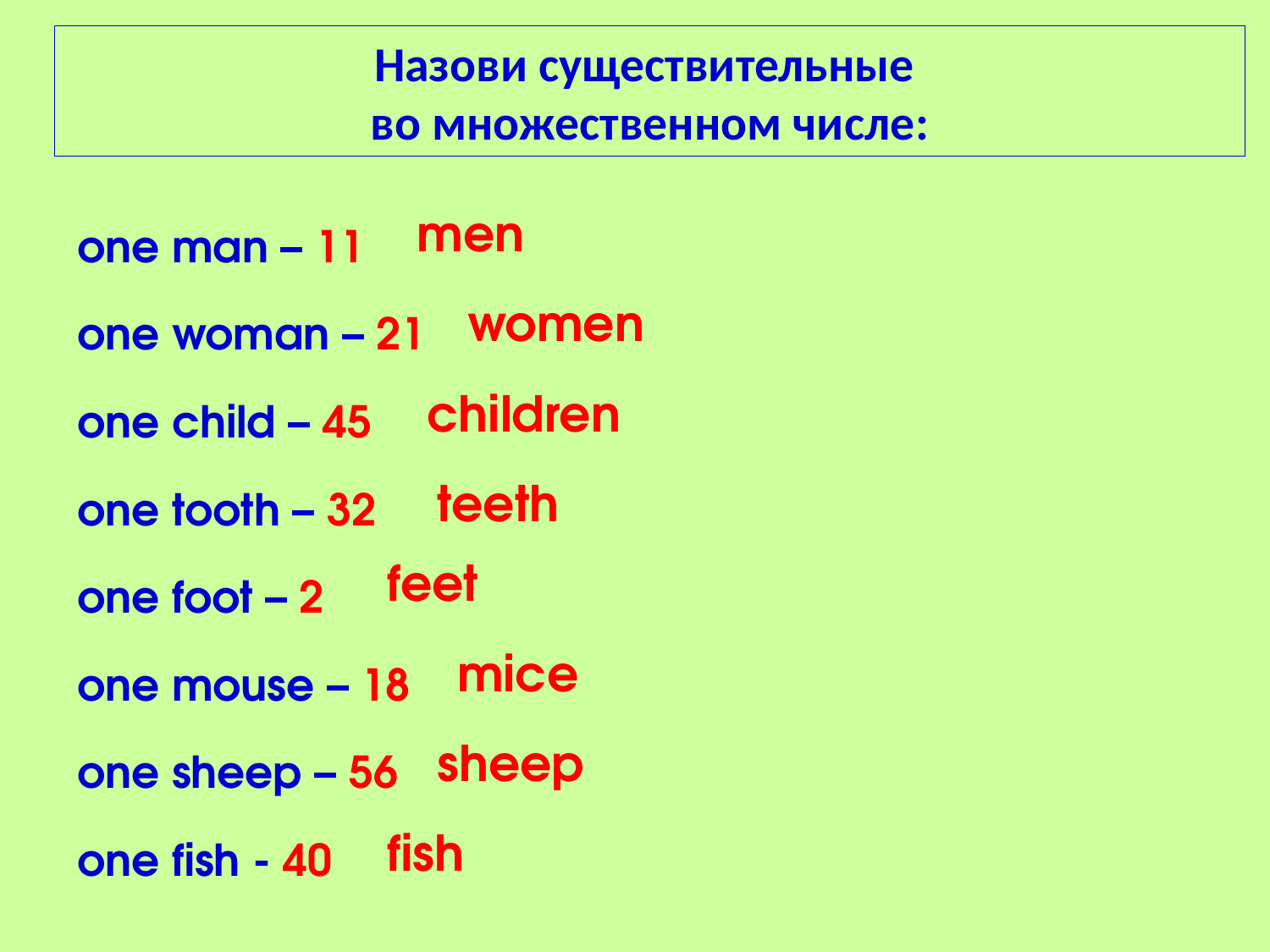

# Назови существительные во множественном числе:
one man – 11
one woman – 21
one child – 45
one tooth – 32
one foot – 2
one mouse – 18
one sheep – 56
one fish - 40
men
women
children
teeth
feet
mice
sheep
fish